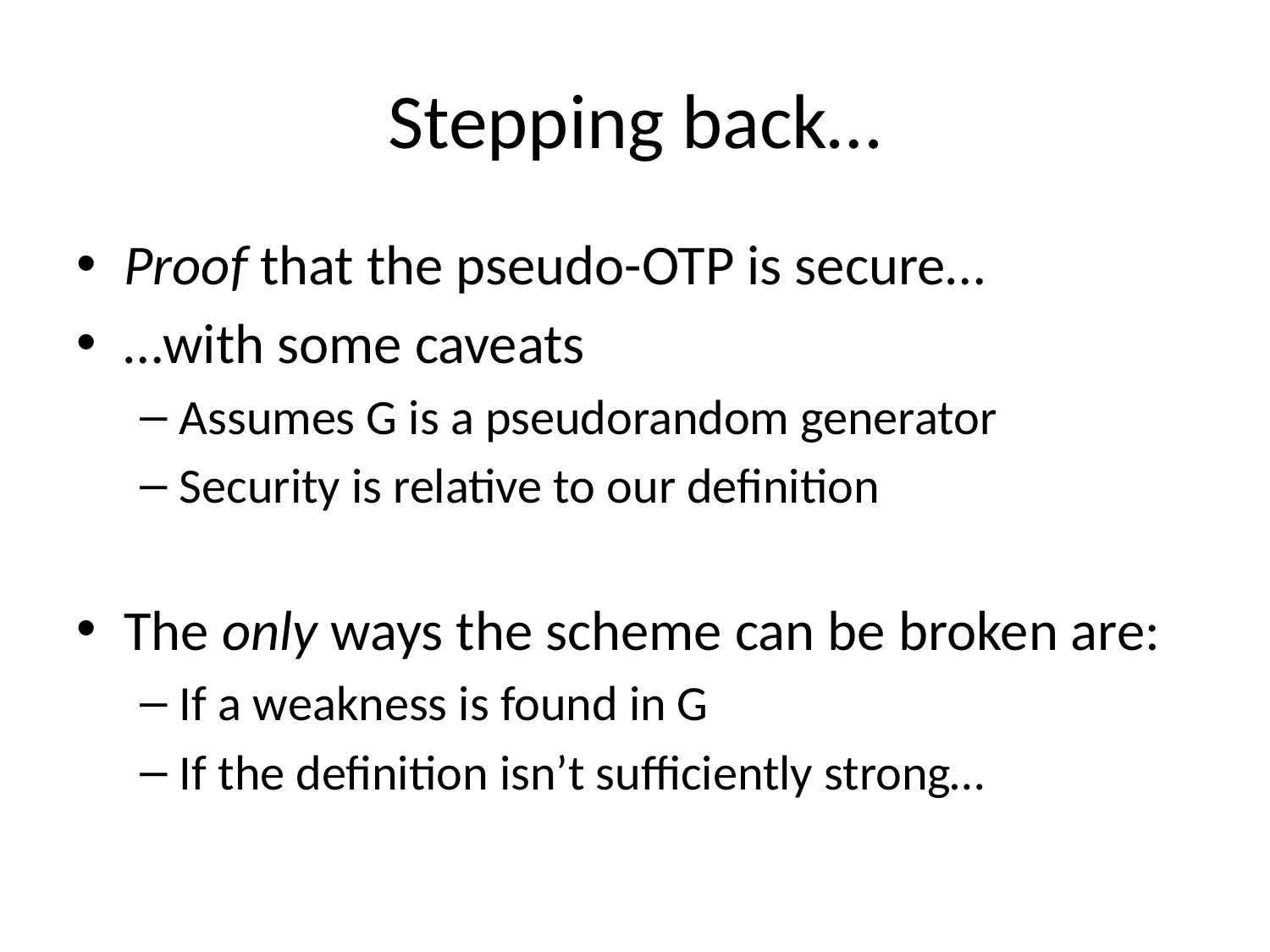

# Stepping back…
Proof that the pseudo-OTP is secure…
…with some caveats
Assumes G is a pseudorandom generator
Security is relative to our definition

The only ways the scheme can be broken are:
If a weakness is found in G
If the definition isn’t sufficiently strong…